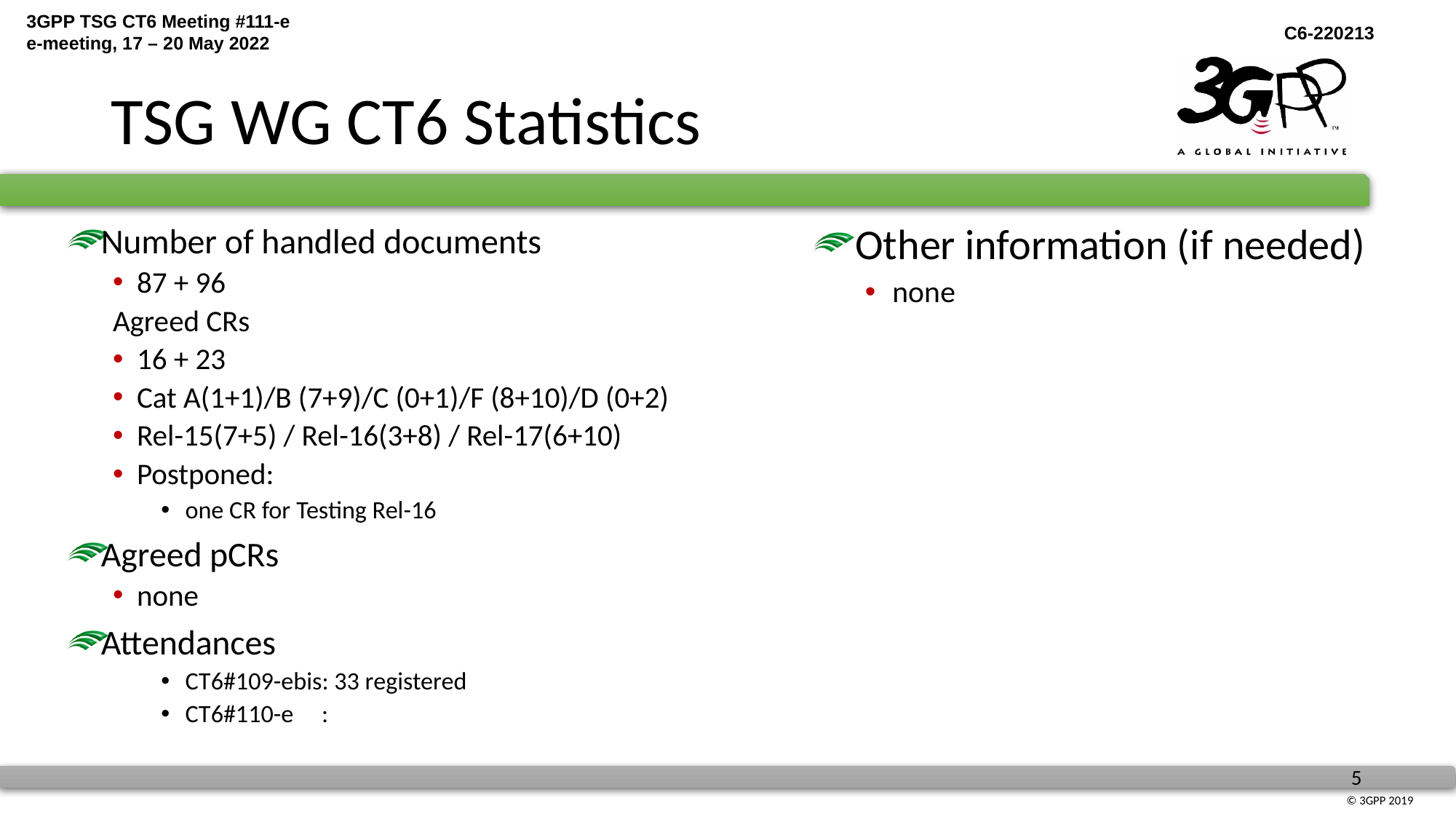

# TSG WG CT6 Statistics
Other information (if needed)
none
Number of handled documents
87 + 96
Agreed CRs
16 + 23
Cat A(1+1)/B (7+9)/C (0+1)/F (8+10)/D (0+2)
Rel-15(7+5) / Rel-16(3+8) / Rel-17(6+10)
Postponed:
one CR for Testing Rel-16
Agreed pCRs
none
Attendances
CT6#109-ebis: 33 registered
CT6#110-e     :